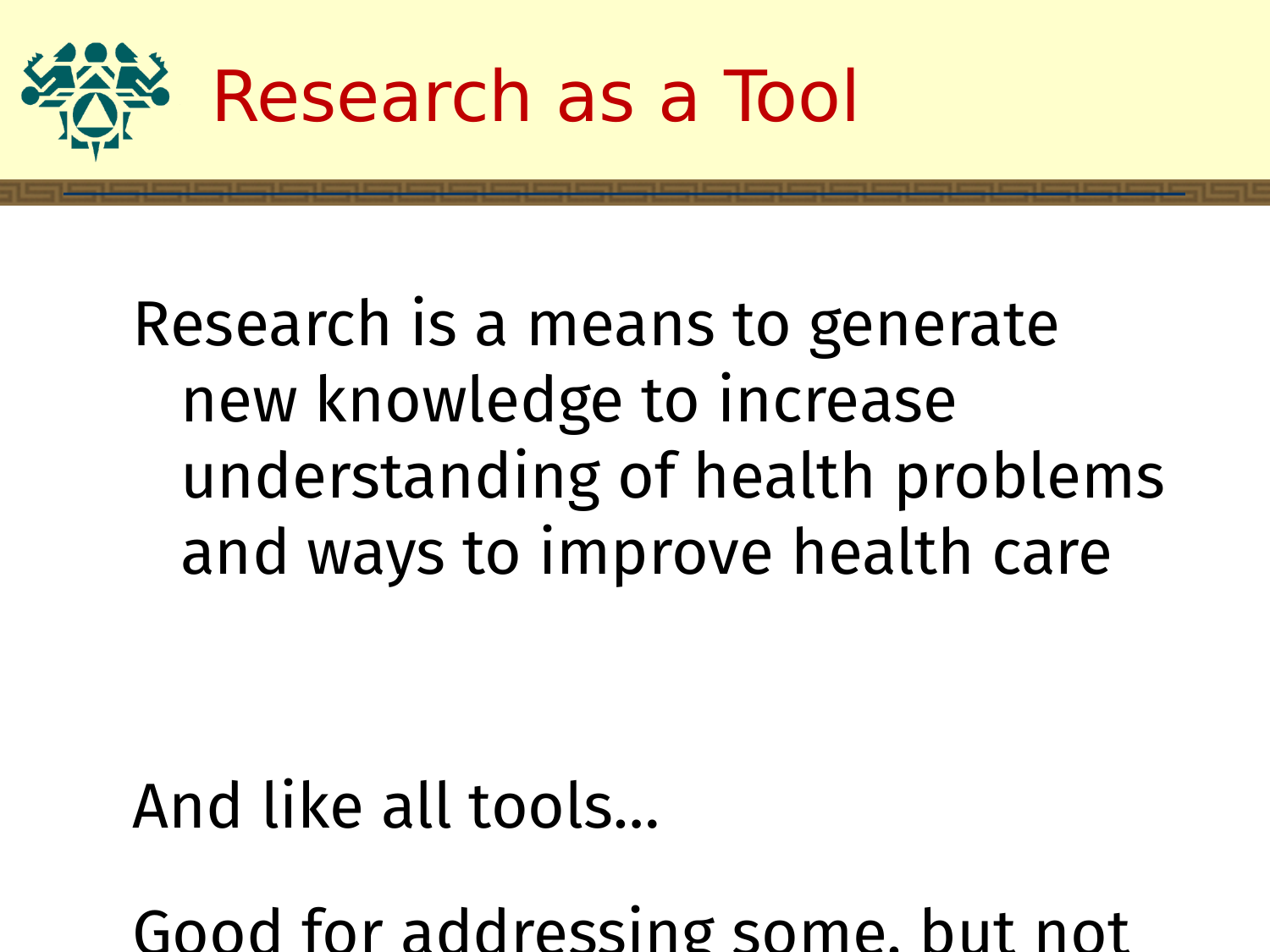

Research as a Tool
#

Research is a means to generate new knowledge to increase understanding of health problems and ways to improve health care

And like all tools…
Good for addressing some, but not all problems